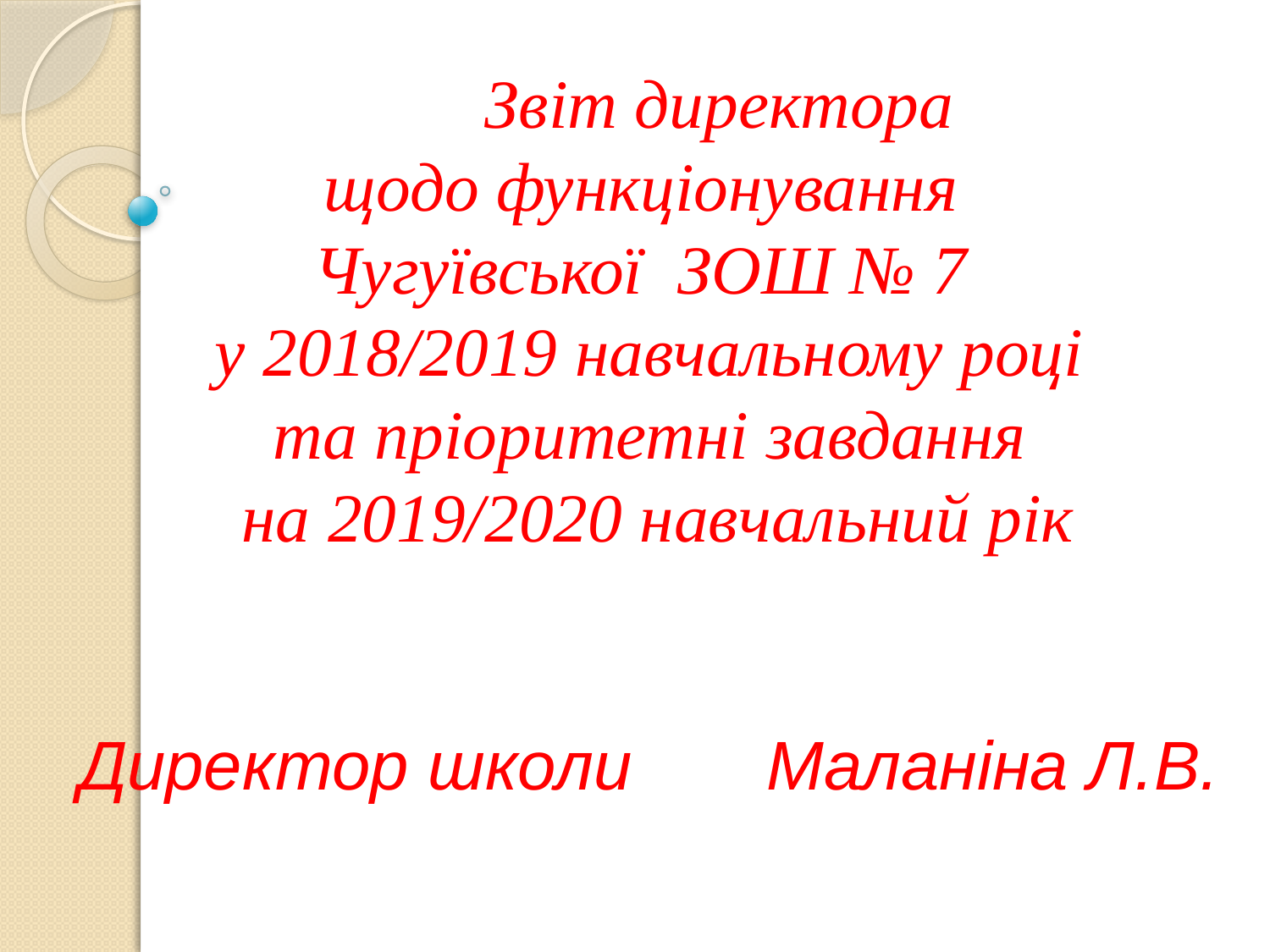

# Звіт директора щодо функціонування Чугуївської  ЗОШ № 7 у 2018/2019 навчальному році та пріоритетні завдання на 2019/2020 навчальний рік Директор школи       Маланіна Л.В.